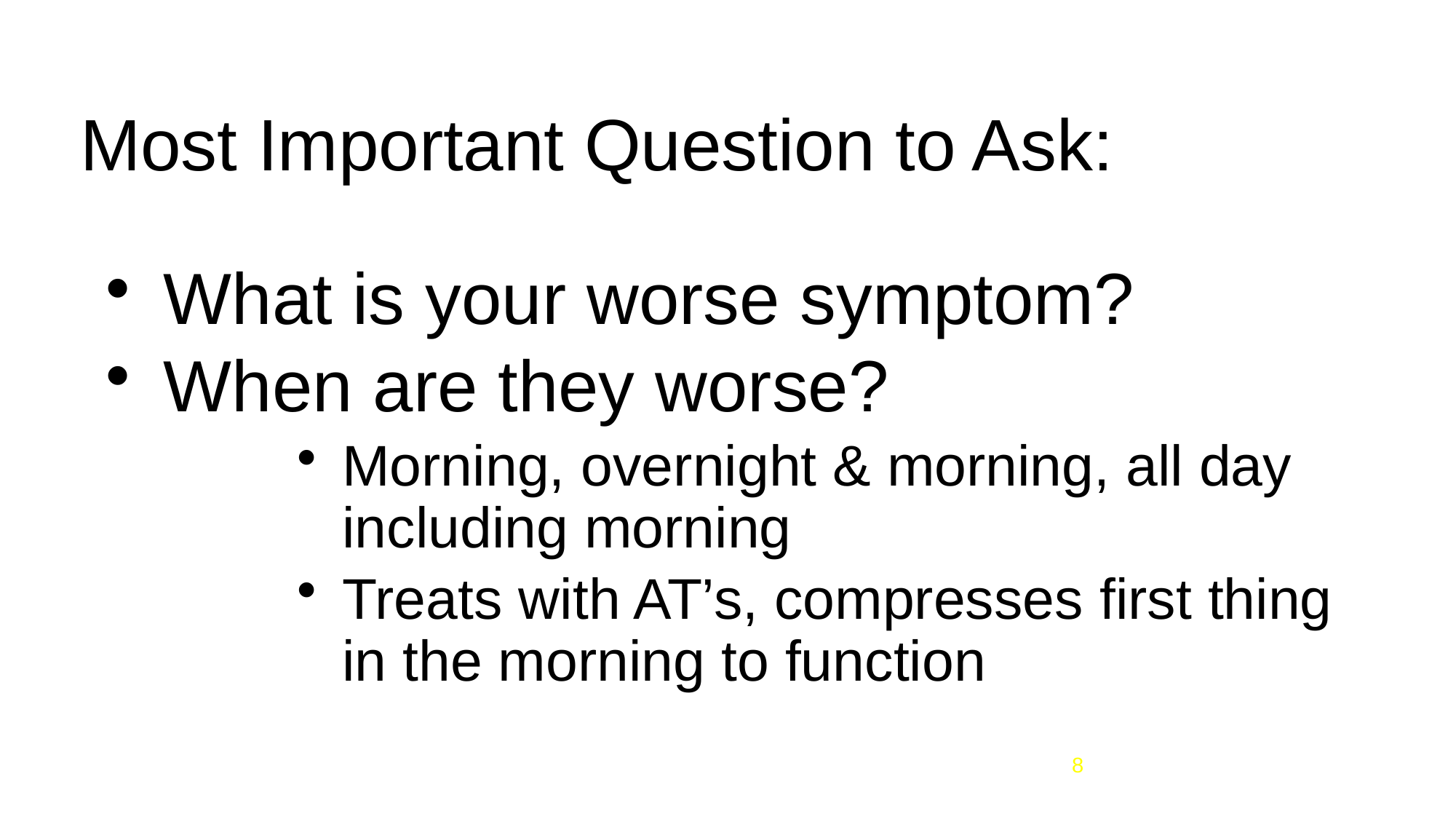

# Most Important Question to Ask:
What is your worse symptom?
When are they worse?
Morning, overnight & morning, all day including morning
Treats with AT’s, compresses first thing in the morning to function
8